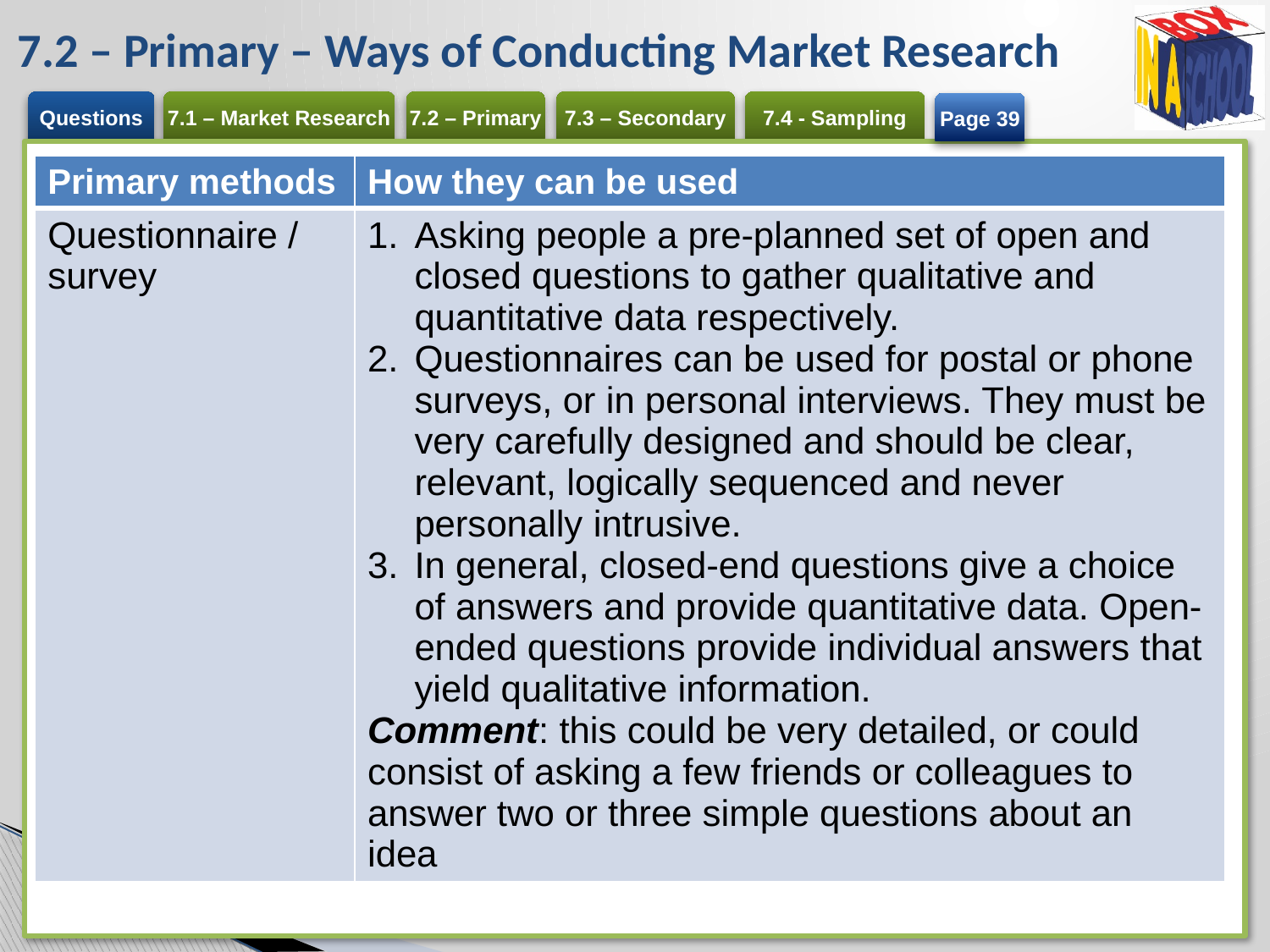

# 7.2 – Primary – Ways of Conducting Market Research
Page 39
| Primary methods | How they can be used |
| --- | --- |
| Questionnaire / survey | Asking people a pre-planned set of open and closed questions to gather qualitative and quantitative data respectively. Questionnaires can be used for postal or phone surveys, or in personal interviews. They must be very carefully designed and should be clear, relevant, logically sequenced and never personally intrusive. In general, closed-end questions give a choice of answers and provide quantitative data. Open-ended questions provide individual answers that yield qualitative information. Comment: this could be very detailed, or could consist of asking a few friends or colleagues to answer two or three simple questions about an idea |